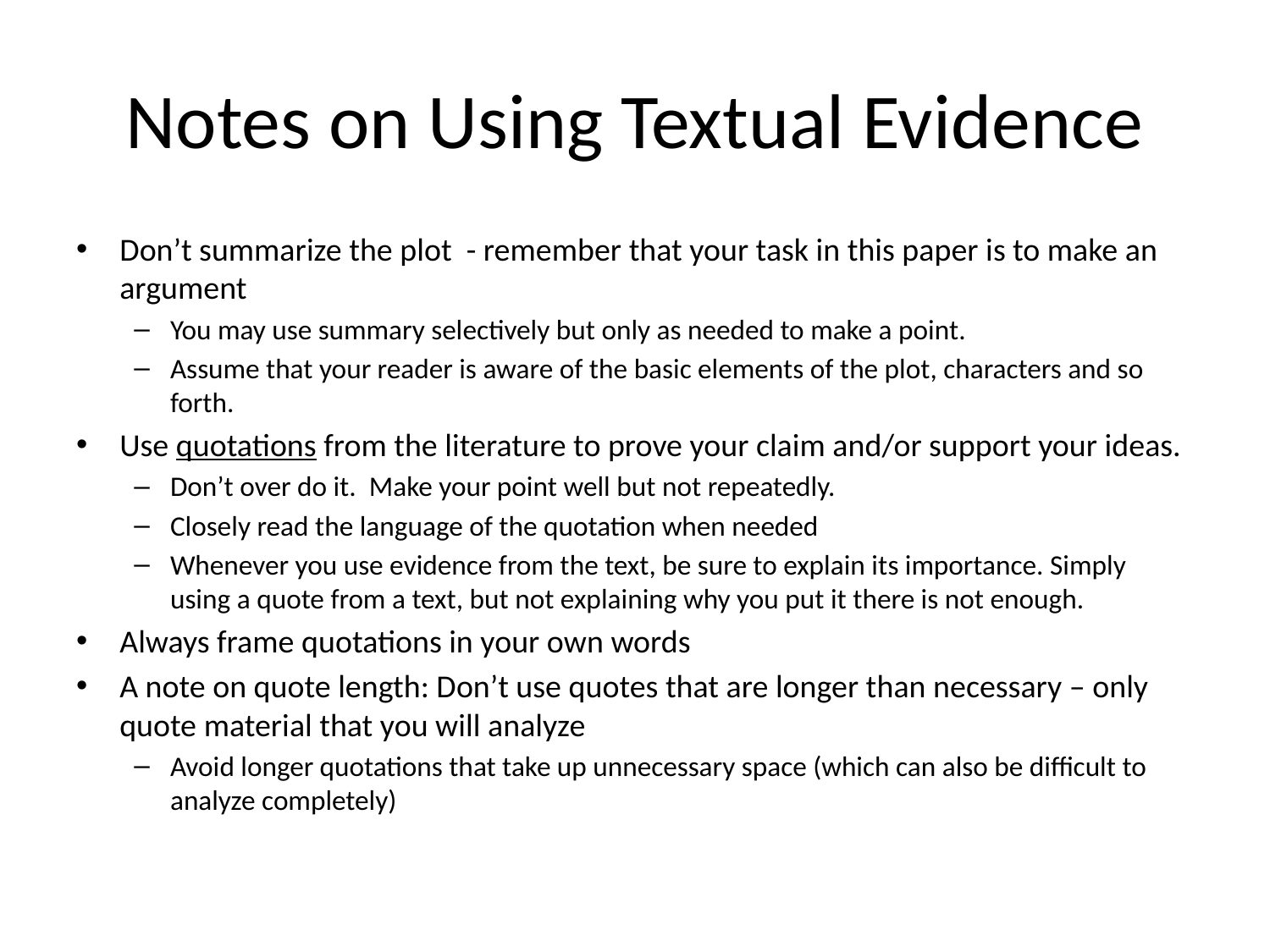

# Notes on Using Textual Evidence
Don’t summarize the plot  - remember that your task in this paper is to make an argument
You may use summary selectively but only as needed to make a point.
Assume that your reader is aware of the basic elements of the plot, characters and so forth.
Use quotations from the literature to prove your claim and/or support your ideas.
Don’t over do it.  Make your point well but not repeatedly.
Closely read the language of the quotation when needed
Whenever you use evidence from the text, be sure to explain its importance. Simply using a quote from a text, but not explaining why you put it there is not enough.
Always frame quotations in your own words
A note on quote length: Don’t use quotes that are longer than necessary – only quote material that you will analyze
Avoid longer quotations that take up unnecessary space (which can also be difficult to analyze completely)